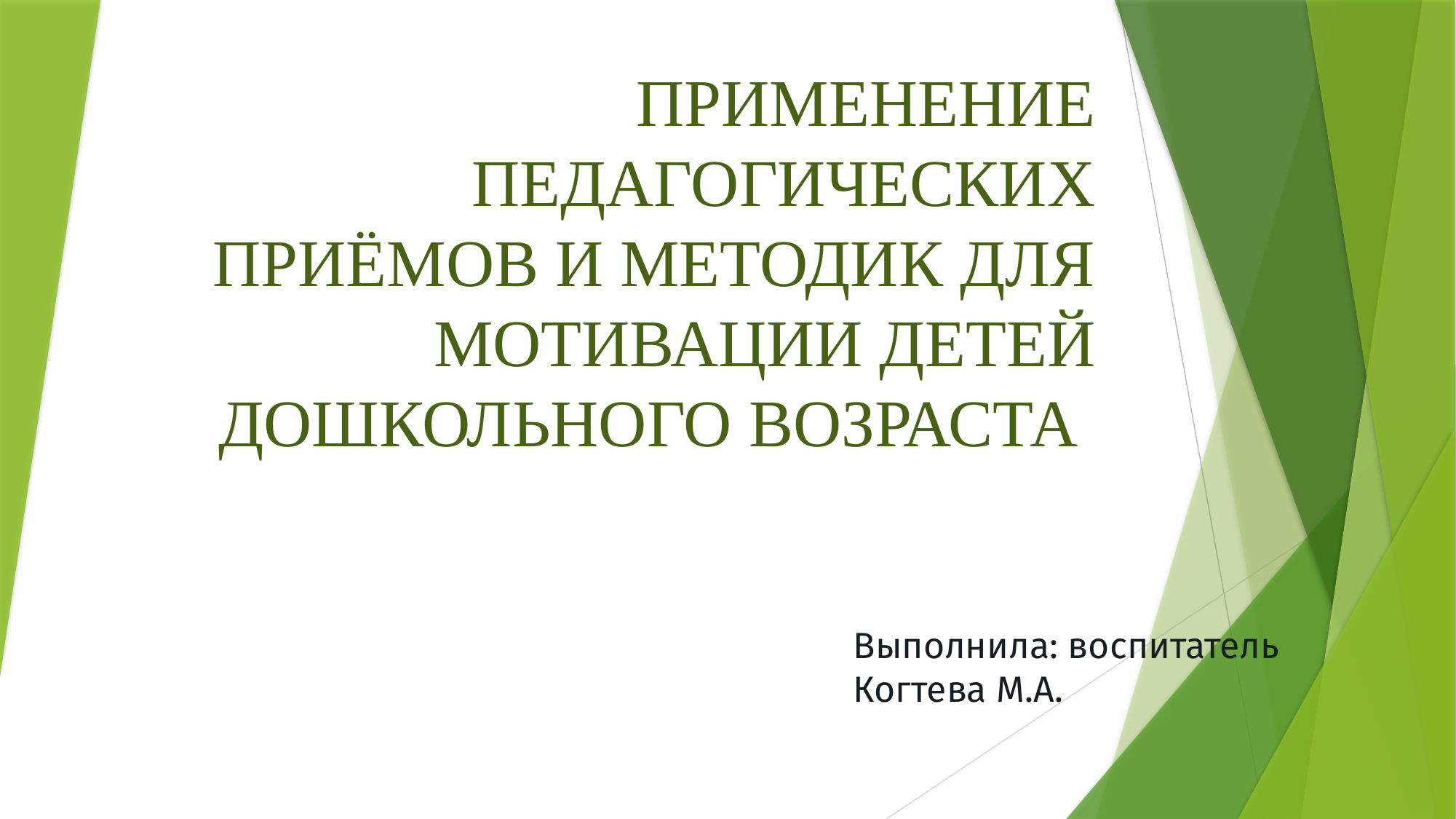

# ПРИМЕНЕНИЕ ПЕДАГОГИЧЕСКИХ ПРИЁМОВ И МЕТОДИК ДЛЯ МОТИВАЦИИ ДЕТЕЙ ДОШКОЛЬНОГО ВОЗРАСТА
Выполнила: воспитатель
Когтева М.А.